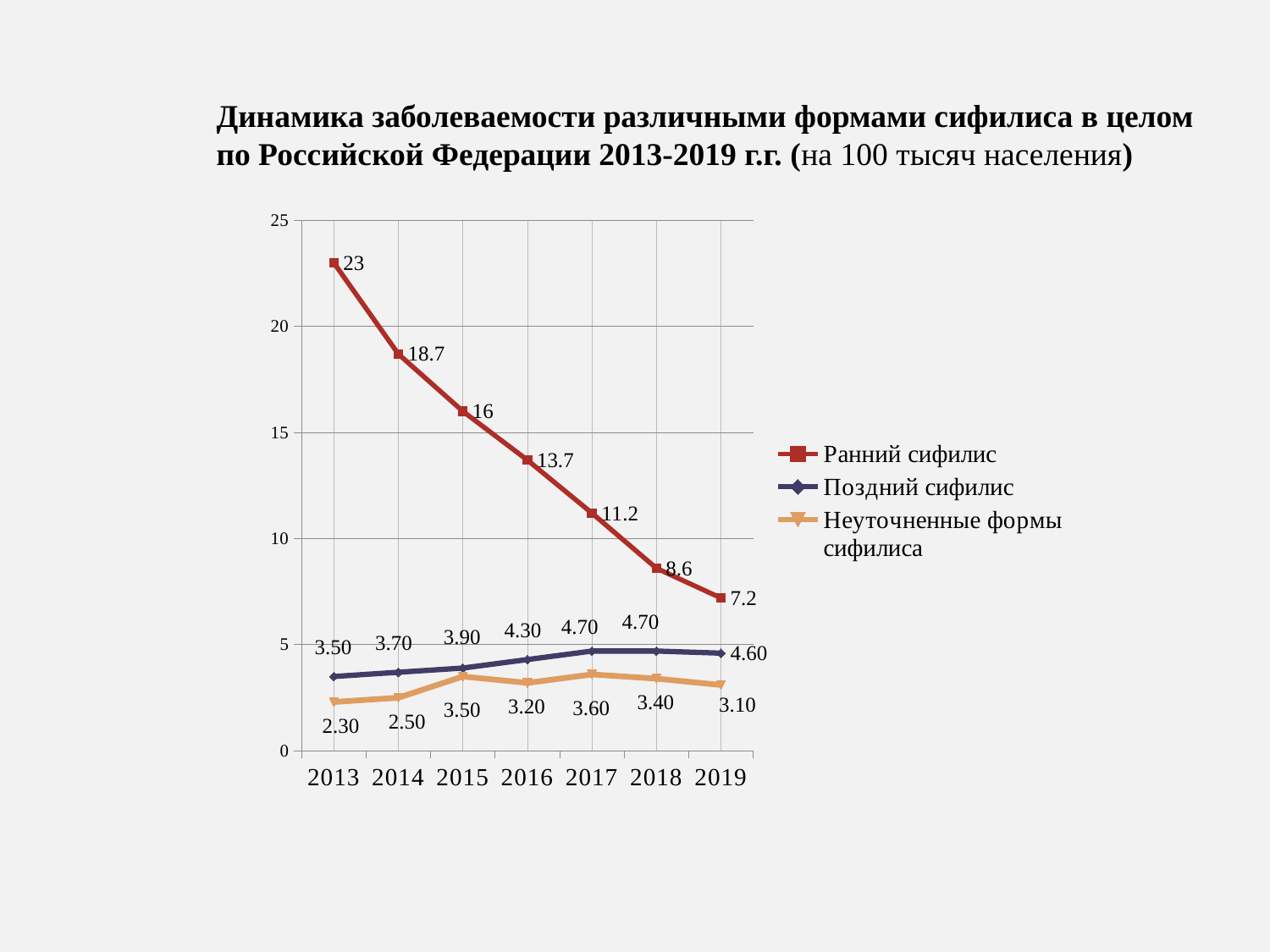

Динамика заболеваемости различными формами сифилиса в целом
по Российской Федерации 2013-2019 г.г. (на 100 тысяч населения)

### Chart

| Category | Ранний сифилис | Поздний сифилис | Неуточненные формы сифилиса |
|---|---|---|---|
| 2013 | 23.0 | 3.5 | 2.3 |
| 2014 | 18.7 | 3.7 | 2.5 |
| 2015 | 16.0 | 3.9 | 3.5 |
| 2016 | 13.7 | 4.3 | 3.2 |
| 2017 | 11.2 | 4.7 | 3.6 |
| 2018 | 8.6 | 4.7 | 3.4 |
| 2019 | 7.2 | 4.6 | 3.1 |